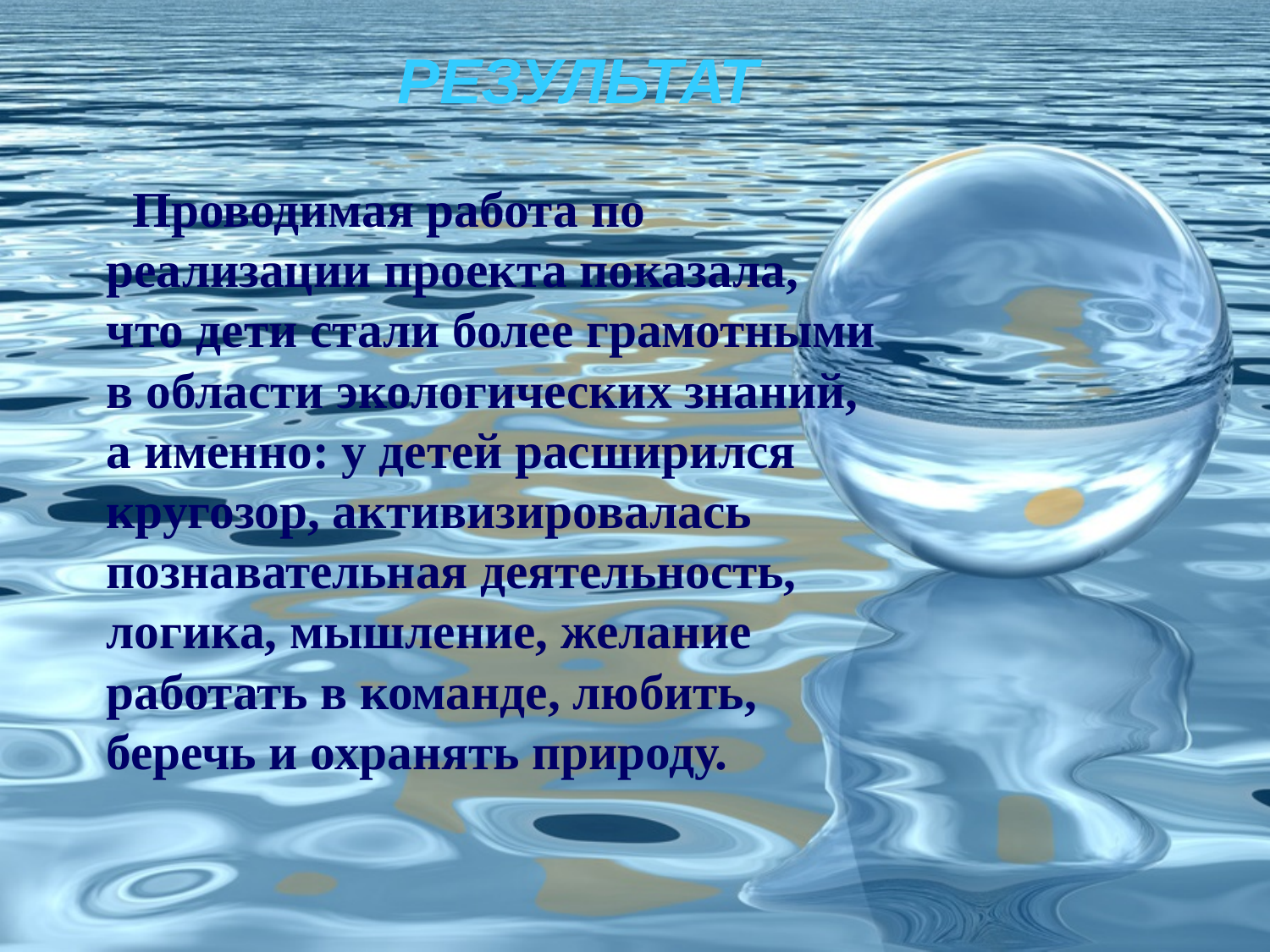

# Результат

      Проводимая работа по реализации проекта показала, что дети стали более грамотными в области экологических знаний, а именно: у детей расширился кругозор, активизировалась познавательная деятельность, логика, мышление, желание работать в команде, любить, беречь и охранять природу.